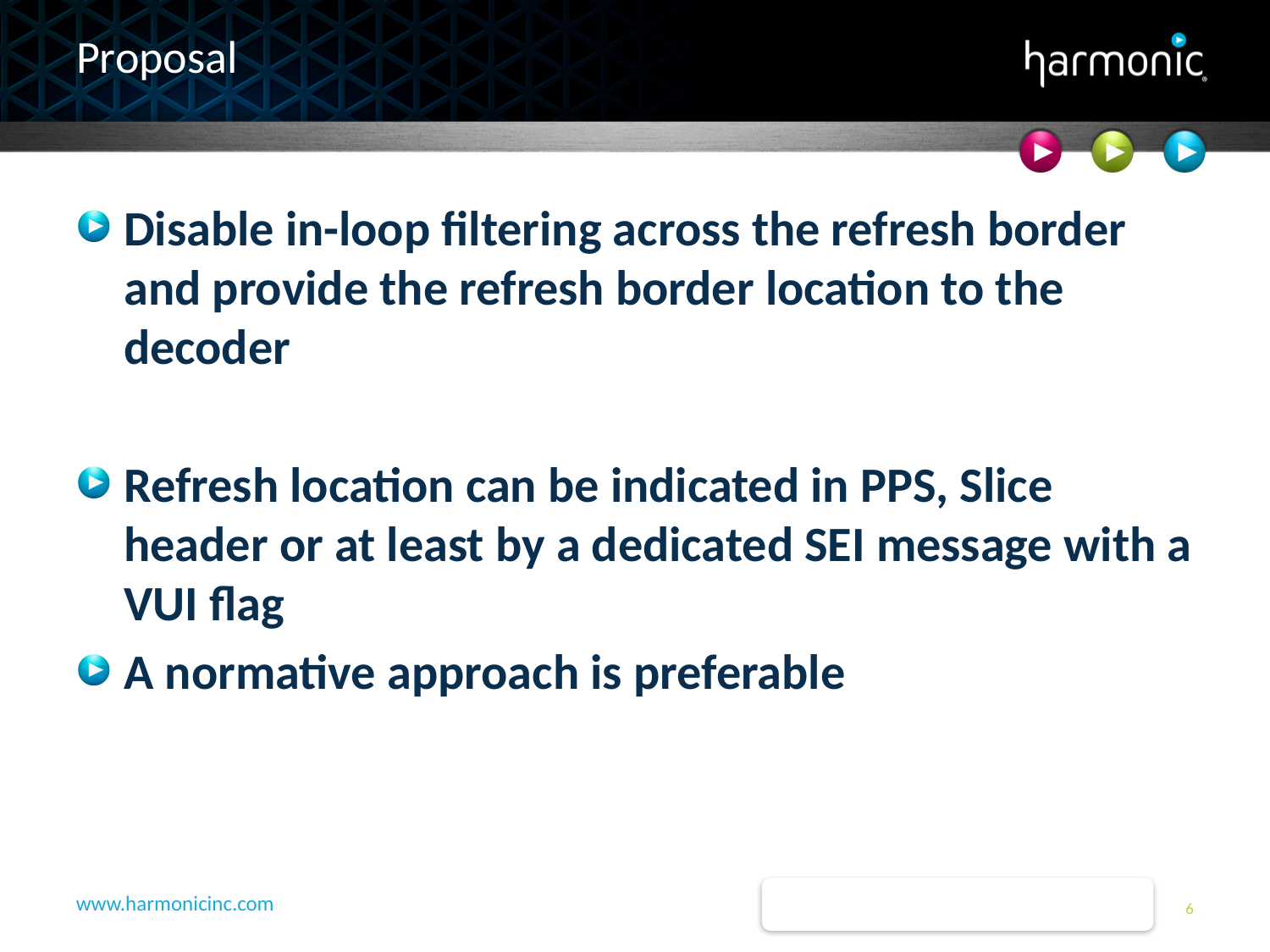

# Proposal
Disable in-loop filtering across the refresh border and provide the refresh border location to the decoder

Refresh location can be indicated in PPS, Slice header or at least by a dedicated SEI message with a VUI flag
A normative approach is preferable

6